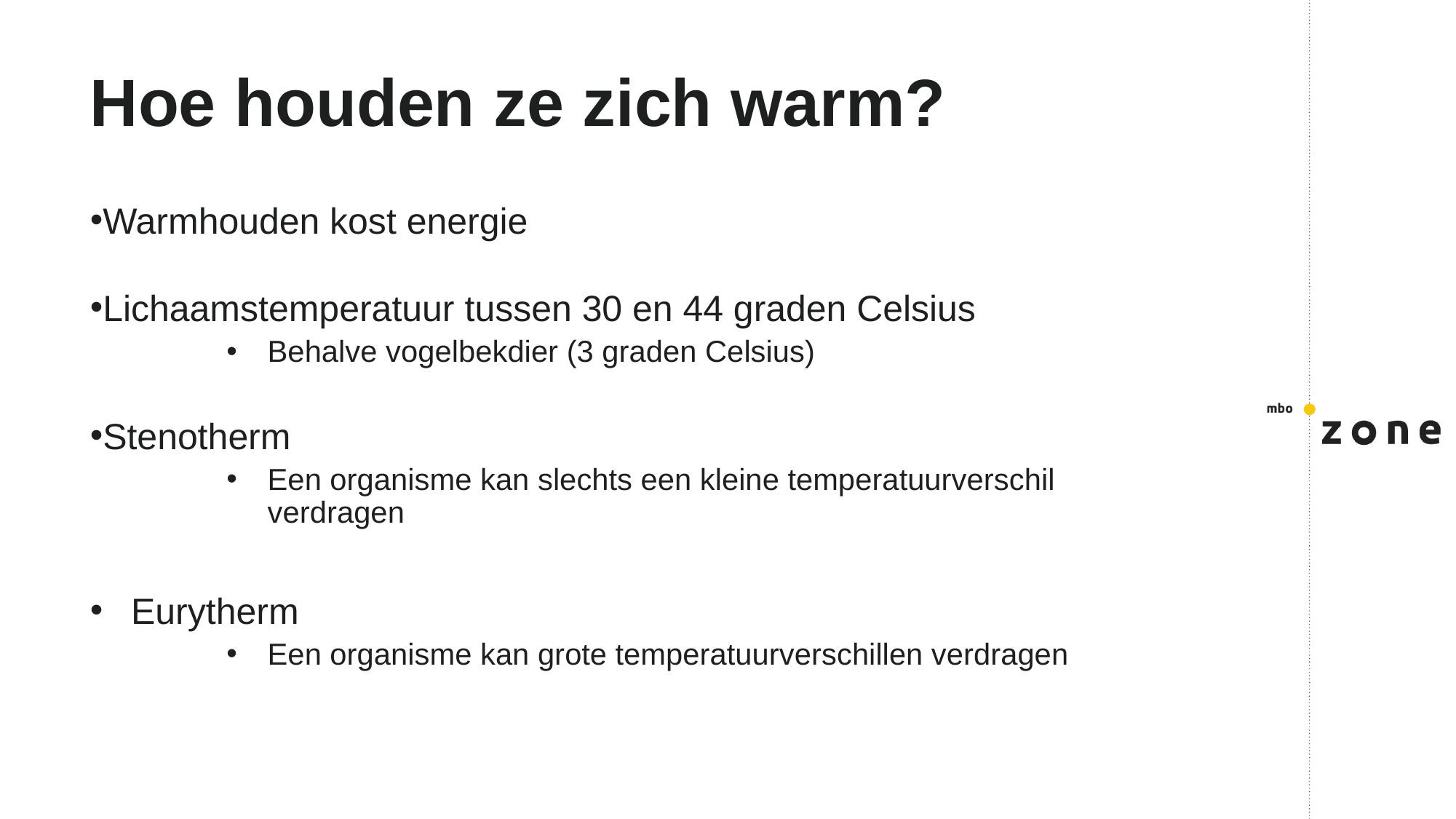

# Hoe houden ze zich warm?
Warmhouden kost energie

Lichaamstemperatuur tussen 30 en 44 graden Celsius
Behalve vogelbekdier (3 graden Celsius)

Stenotherm
Een organisme kan slechts een kleine temperatuurverschil verdragen

Eurytherm
Een organisme kan grote temperatuurverschillen verdragen